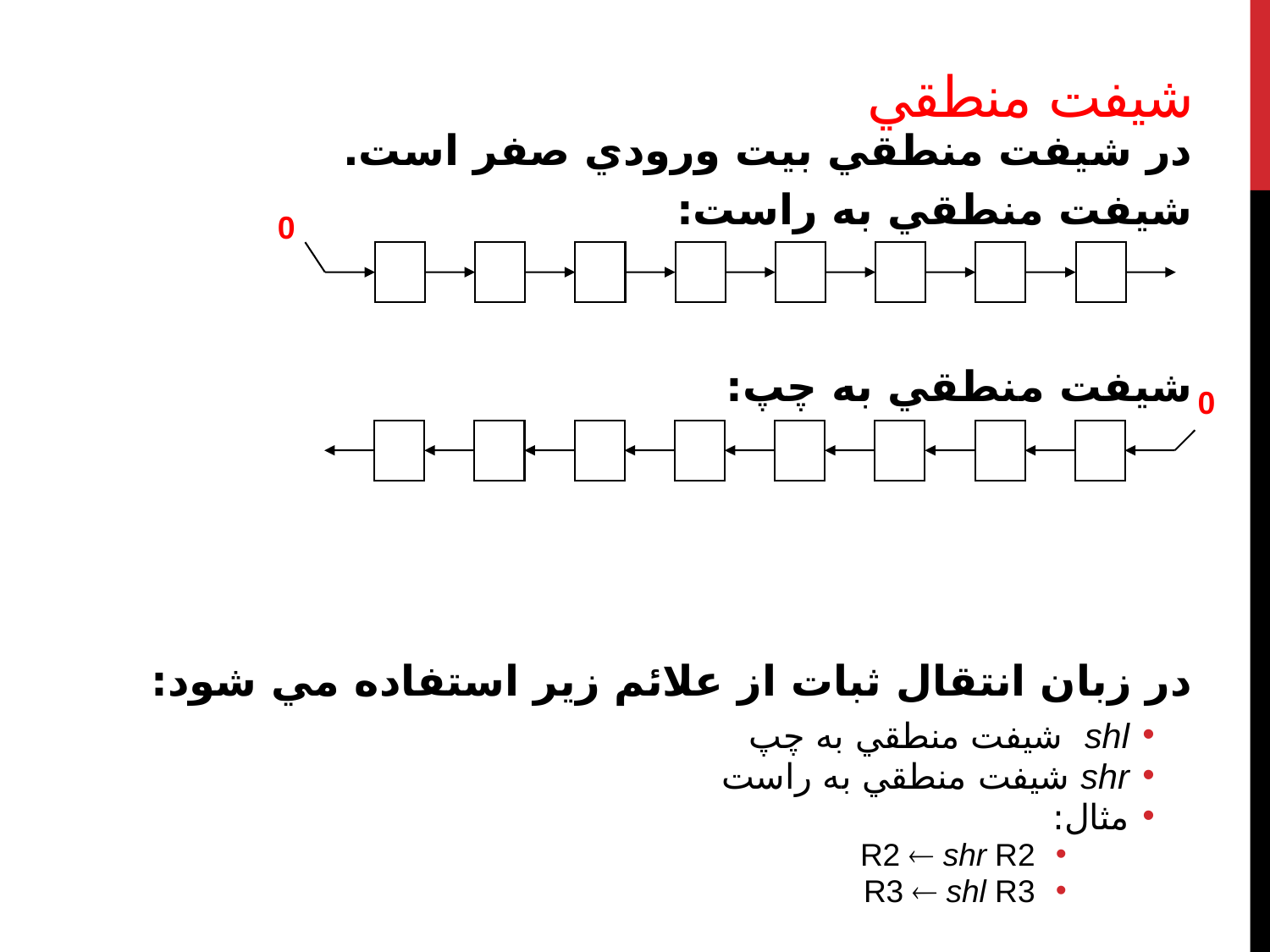

# شيفت منطقي
در شيفت منطقي بيت ورودي صفر است.
شيفت منطقي به راست:

شيفت منطقي به چپ:

در زبان انتقال ثبات از علائم زير استفاده مي شود:
shl  	شيفت منطقي به چپ
shr	 شيفت منطقي به راست
مثال:
R2 ← shr R2
R3 ← shl R3

0

0